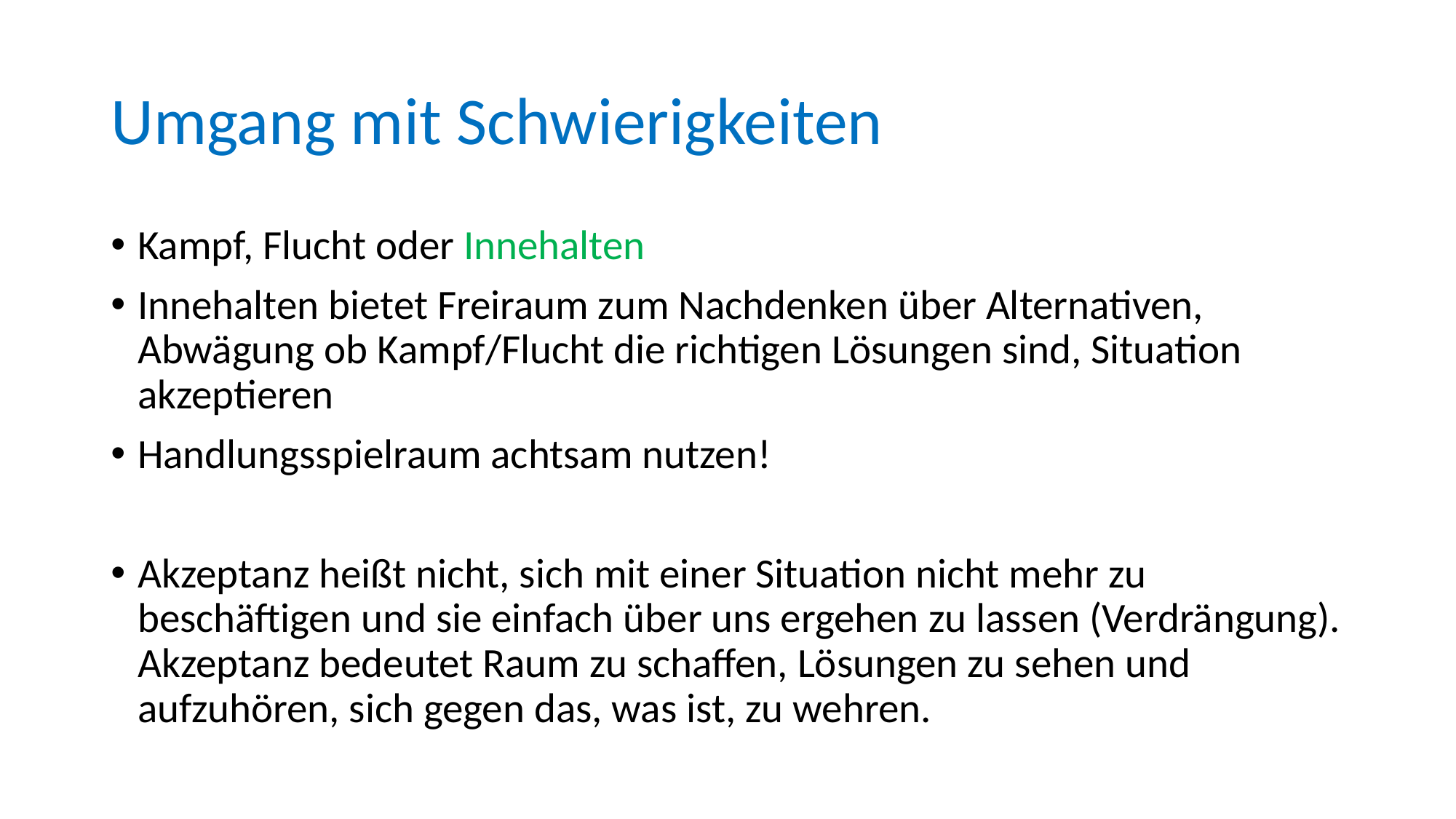

# Umgang mit Schwierigkeiten
Kampf, Flucht oder Innehalten
Innehalten bietet Freiraum zum Nachdenken über Alternativen, Abwägung ob Kampf/Flucht die richtigen Lösungen sind, Situation akzeptieren
Handlungsspielraum achtsam nutzen!

Akzeptanz heißt nicht, sich mit einer Situation nicht mehr zu beschäftigen und sie einfach über uns ergehen zu lassen (Verdrängung). Akzeptanz bedeutet Raum zu schaffen, Lösungen zu sehen und aufzuhören, sich gegen das, was ist, zu wehren.